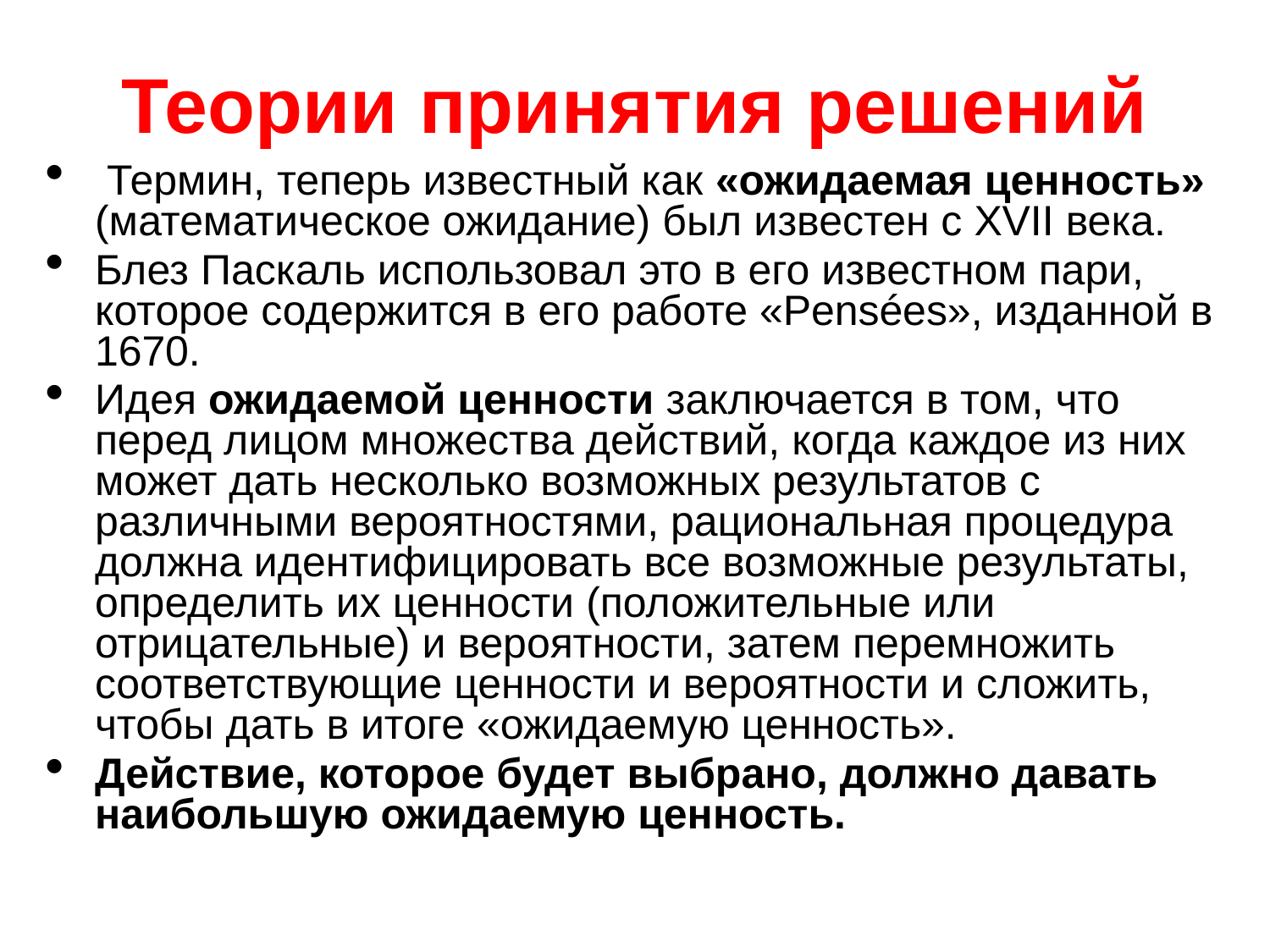

Теории принятия решений
 Термин, теперь известный как «ожидаемая ценность» (математическое ожидание) был известен с XVII века.
Блез Паскаль использовал это в его известном пари, которое содержится в его работе «Pensées», изданной в 1670.
Идея ожидаемой ценности заключается в том, что перед лицом множества действий, когда каждое из них может дать несколько возможных результатов с различными вероятностями, рациональная процедура должна идентифицировать все возможные результаты, определить их ценности (положительные или отрицательные) и вероятности, затем перемножить соответствующие ценности и вероятности и сложить, чтобы дать в итоге «ожидаемую ценность».
Действие, которое будет выбрано, должно давать наибольшую ожидаемую ценность.